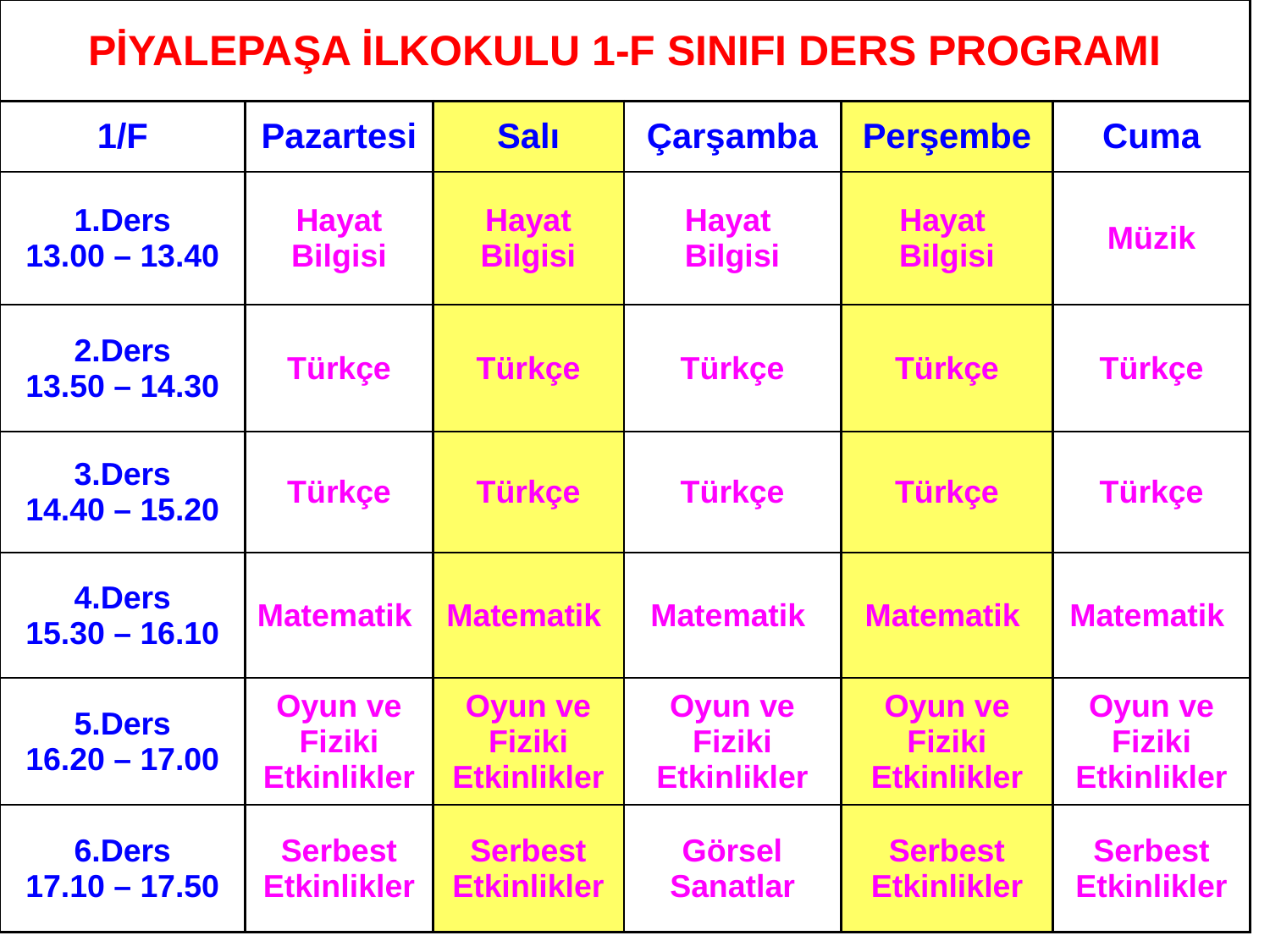

| PİYALEPAŞA İLKOKULU 1-F SINIFI DERS PROGRAMI |  |  |  |  |  |
| --- | --- | --- | --- | --- | --- |
| 1/F | Pazartesi | Salı | Çarşamba | Perşembe | Cuma |
| 1.Ders 13.00 – 13.40 | Hayat Bilgisi | Hayat Bilgisi | Hayat Bilgisi | Hayat Bilgisi | Müzik |
| 2.Ders 13.50 – 14.30 | Türkçe | Türkçe | Türkçe | Türkçe | Türkçe |
| 3.Ders 14.40 – 15.20 | Türkçe | Türkçe | Türkçe | Türkçe | Türkçe |
| 4.Ders 15.30 – 16.10 | Matematik | Matematik | Matematik | Matematik | Matematik |
| 5.Ders 16.20 – 17.00 | Oyun ve Fiziki Etkinlikler | Oyun ve Fiziki Etkinlikler | Oyun ve Fiziki Etkinlikler | Oyun ve Fiziki Etkinlikler | Oyun ve Fiziki Etkinlikler |
| 6.Ders 17.10 – 17.50 | Serbest Etkinlikler | Serbest Etkinlikler | Görsel Sanatlar | Serbest Etkinlikler | Serbest Etkinlikler |